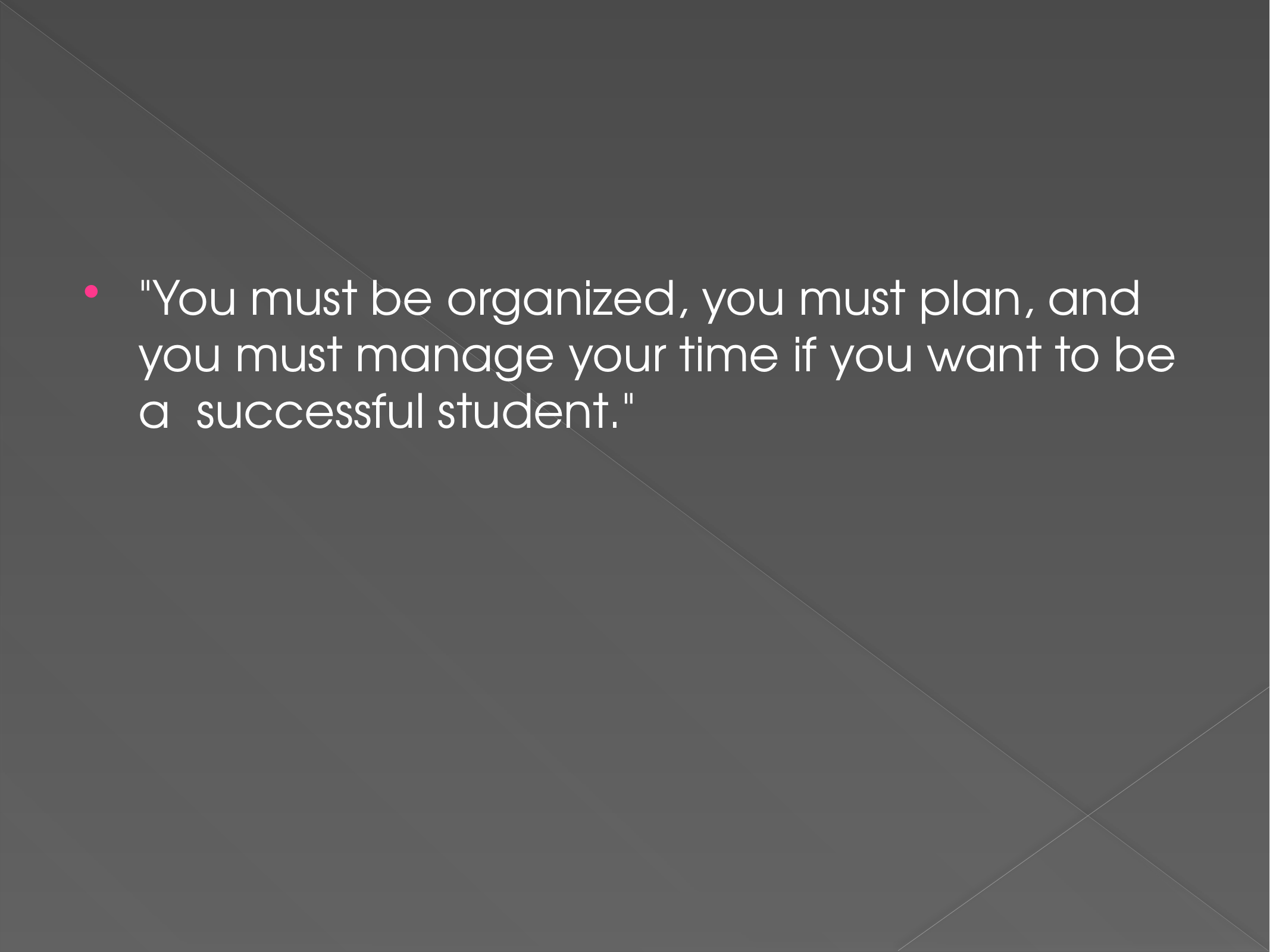

#
"You must be organized, you must plan, and you must manage your time if you want to be a  successful student."